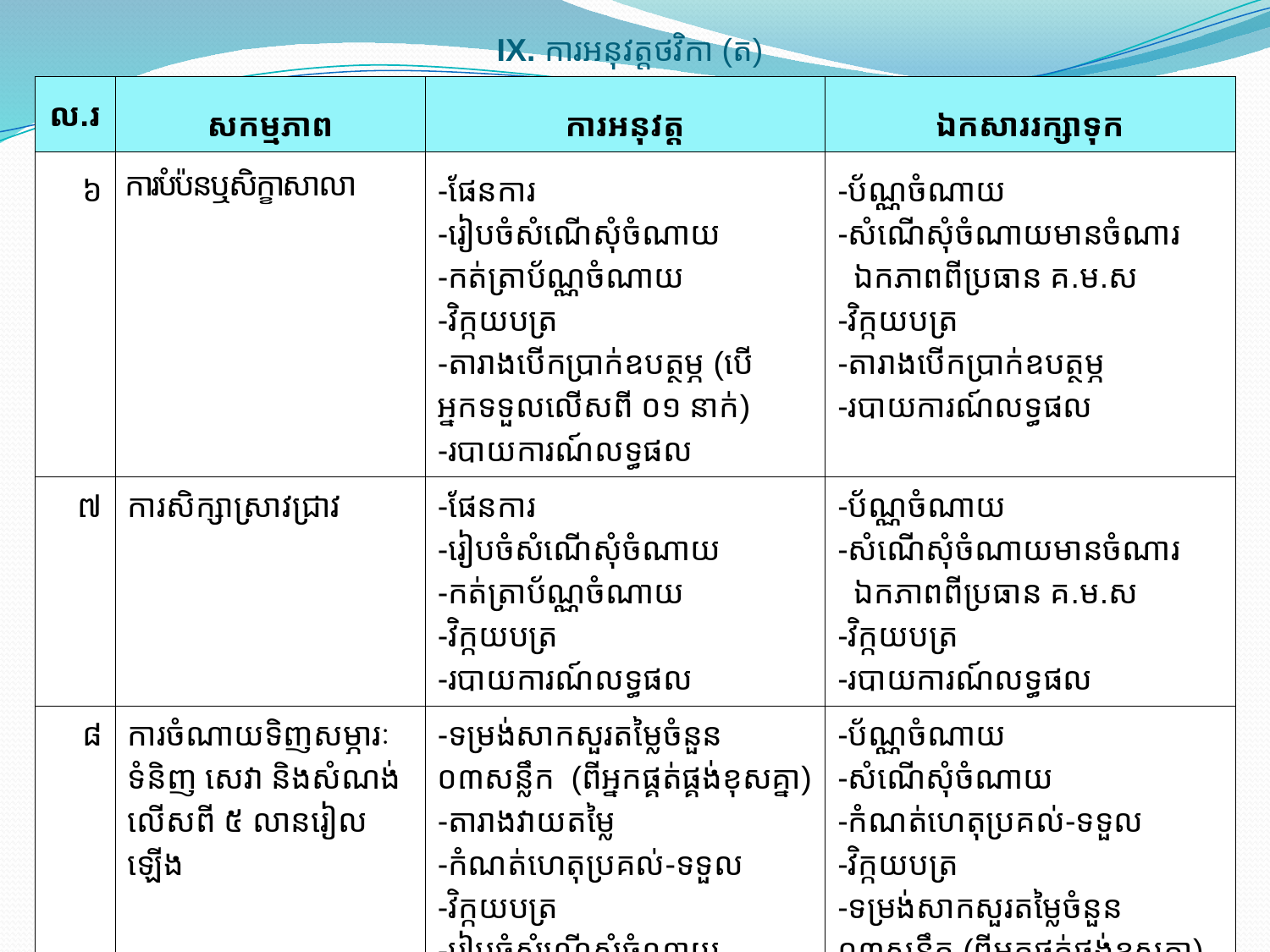

# IX. ការអនុវត្តថវិកា (ត)
| ល.រ | សកម្មភាព | ការអនុវត្ត | ឯកសាររក្សាទុក |
| --- | --- | --- | --- |
| ៦ | ការបំប៉នឬសិក្ខាសាលា | -ផែនការ -រៀបចំសំណើសុំចំណាយ -កត់ត្រាប័ណ្ណចំណាយ -វិក្កយបត្រ -តារាងបើកប្រាក់ឧបត្ថម្ភ (បើអ្នកទទួលលើសពី ០១ នាក់) -របាយការណ៍លទ្ធផល | -ប័ណ្ណចំណាយ -សំណើសុំចំណាយមានចំណារ​ ​ ឯកភាពពីប្រធាន គ.ម.ស -វិក្កយបត្រ -តារាងបើកប្រាក់ឧបត្ថម្ភ -របាយការណ៍លទ្ធផល |
| ៧ | ការសិក្សាស្រាវជ្រាវ | -ផែនការ -រៀបចំសំណើសុំចំណាយ -កត់ត្រាប័ណ្ណចំណាយ -វិក្កយបត្រ -របាយការណ៍លទ្ធផល | -ប័ណ្ណចំណាយ -សំណើសុំចំណាយមានចំណារ​ ​ ឯកភាពពីប្រធាន គ.ម.ស -វិក្កយបត្រ -របាយការណ៍លទ្ធផល |
| ៨ | ការចំណាយទិញសម្ភារៈទំនិញ សេវា និងសំណង់ លើសពី ៥ លានរៀលឡើង | -ទម្រង់សាកសួរតម្លៃចំនួន ០៣សន្លឹក (ពីអ្នកផ្គត់ផ្គង់ខុសគ្នា) -តារាងវាយតម្លៃ -កំណត់ហេតុប្រគល់-ទទួល -វិក្កយបត្រ -រៀបចំសំណើសុំចំណាយ -រៀបចំប័ណ្ណចំណាយ | -ប័ណ្ណចំណាយ -សំណើសុំចំណាយ -កំណត់ហេតុប្រគល់-ទទួល -វិក្កយបត្រ -ទម្រង់សាកសួរតម្លៃចំនួន ០៣សន្លឹក (ពីអ្នកផ្គត់ផ្គង់ខុសគ្នា) -តារាងវាយតម្លៃ |
30